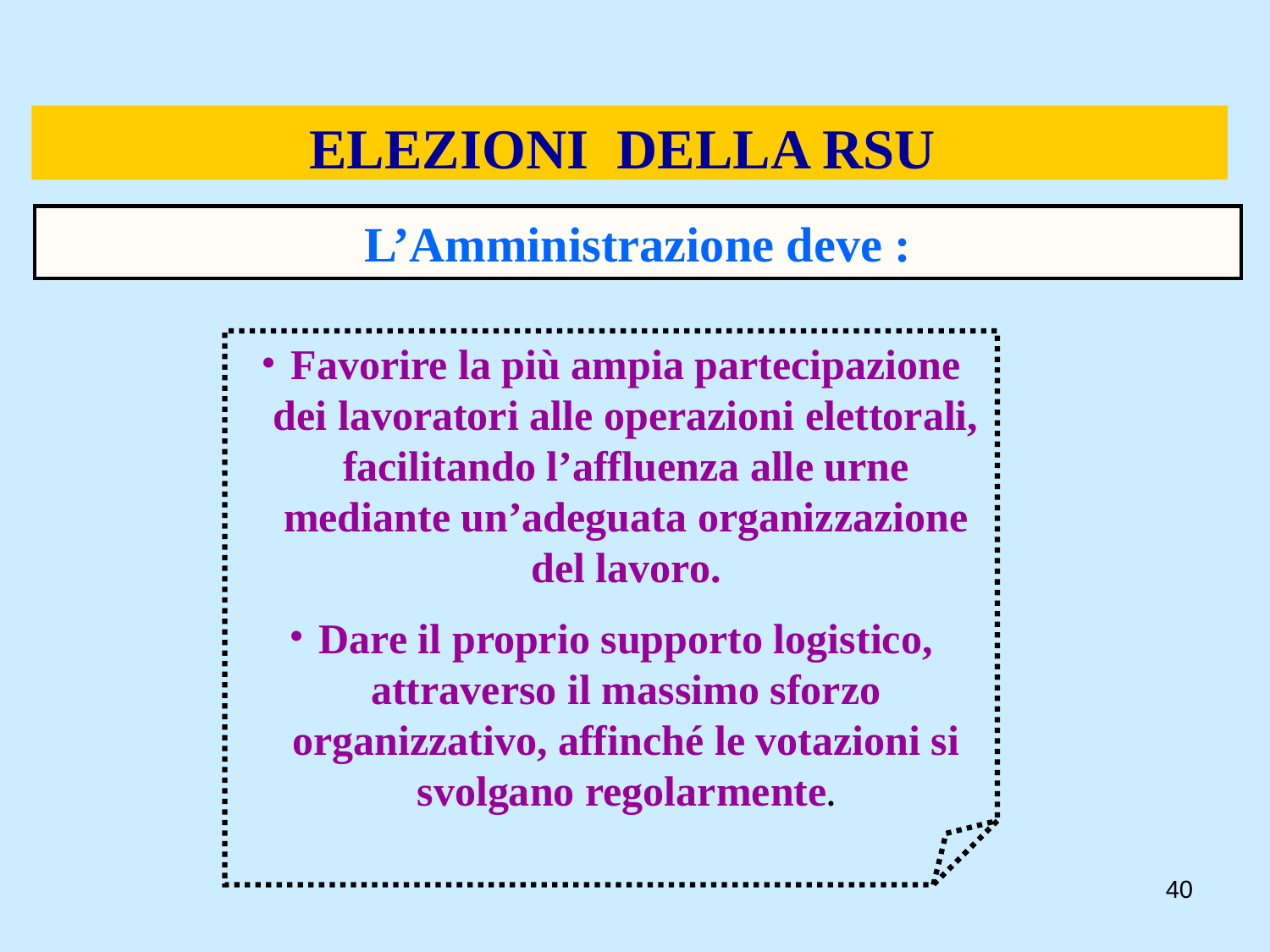

ELEZIONI  DELLA RSU

L’Amministrazione deve :
Favorire la più ampia partecipazione dei lavoratori alle operazioni elettorali, facilitando l’affluenza alle urne mediante un’adeguata organizzazione del lavoro.
Dare il proprio supporto logistico, attraverso il massimo sforzo organizzativo, affinché le votazioni si svolgano regolarmente.
40